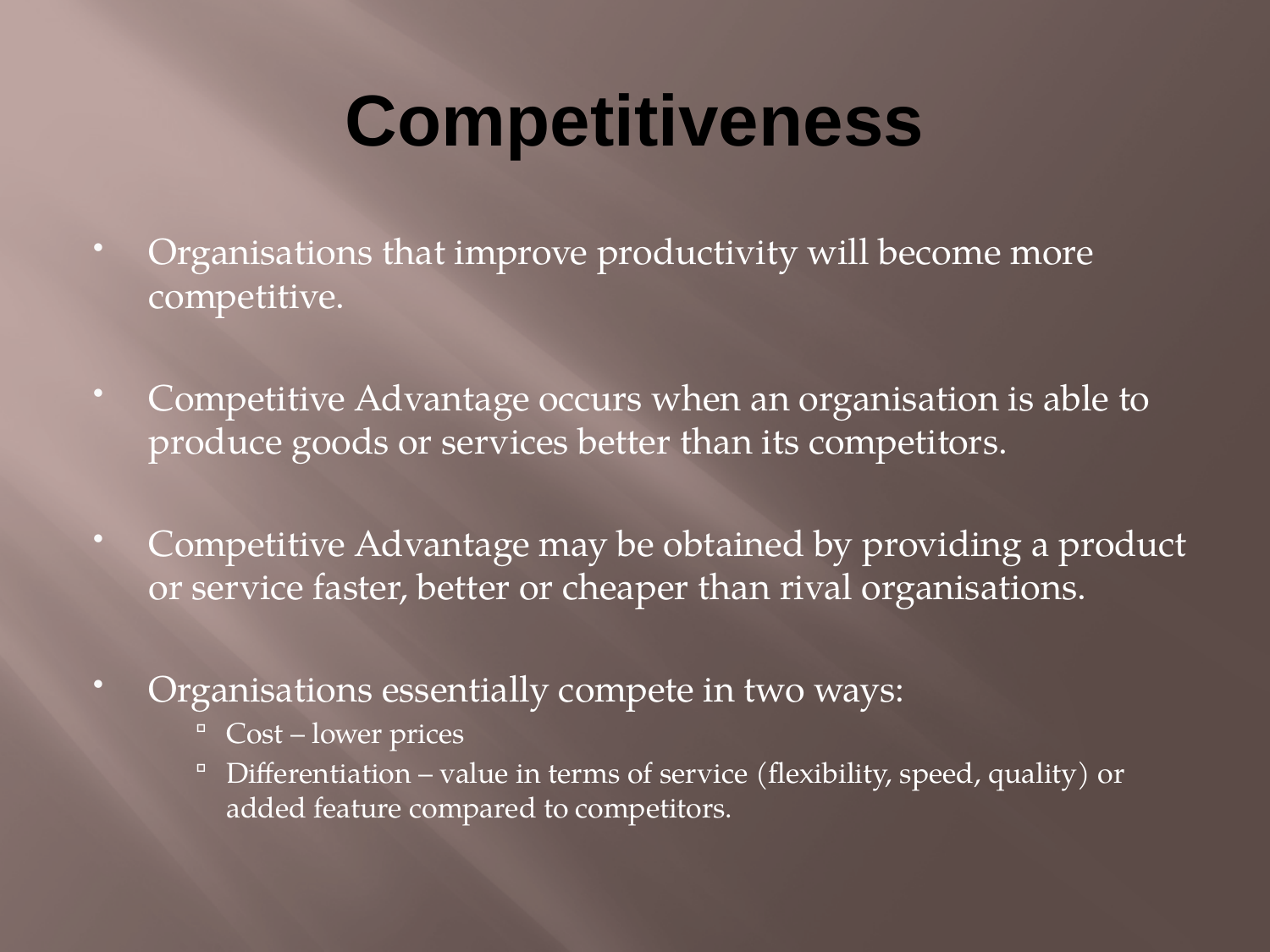

# Competitiveness
Organisations that improve productivity will become more competitive.

Competitive Advantage occurs when an organisation is able to produce goods or services better than its competitors.

Competitive Advantage may be obtained by providing a product or service faster, better or cheaper than rival organisations.

Organisations essentially compete in two ways:
Cost – lower prices
Differentiation – value in terms of service (flexibility, speed, quality) or added feature compared to competitors.